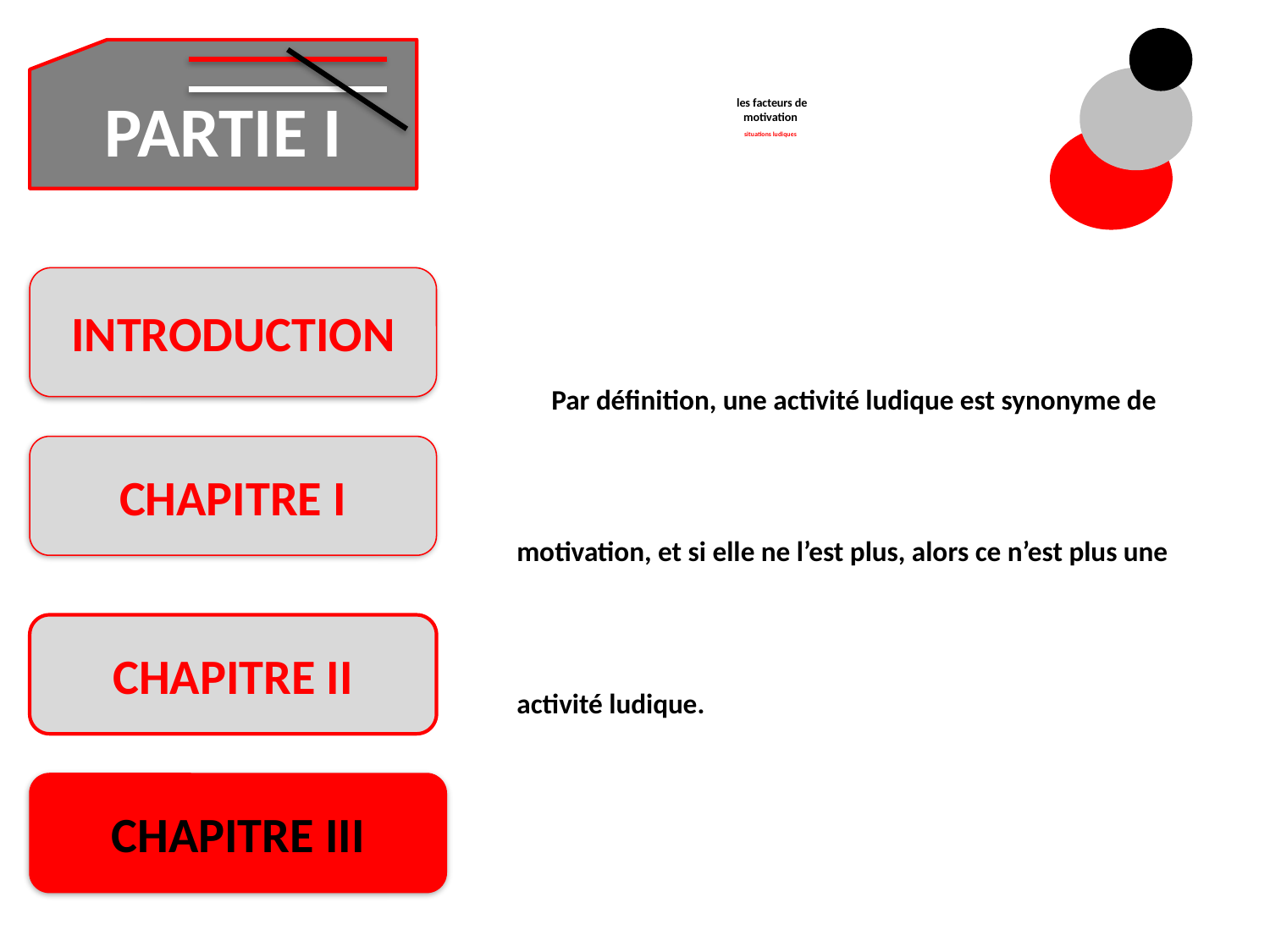

# les facteurs de motivation situations ludiques
PARTIE I

             Par définition, une activité ludique est synonyme de motivation, et si elle ne l’est plus, alors ce n’est plus une activité ludique.

INTRODUCTION
CHAPITRE I
CHAPITRE II
CHAPITRE III